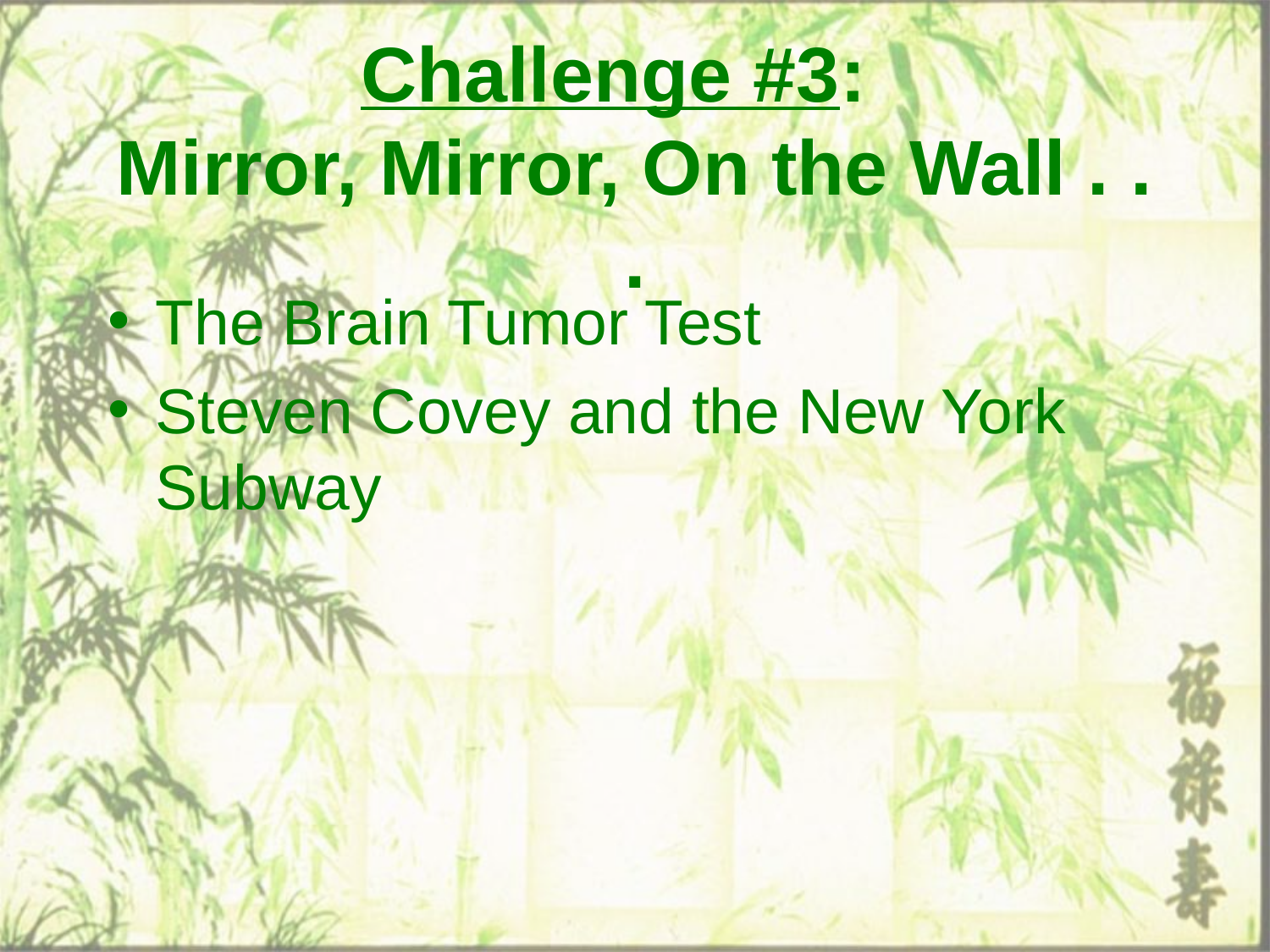

# Challenge #3: Mirror, Mirror, On the Wall . . .
The Brain Tumor Test
Steven Covey and the New York Subway